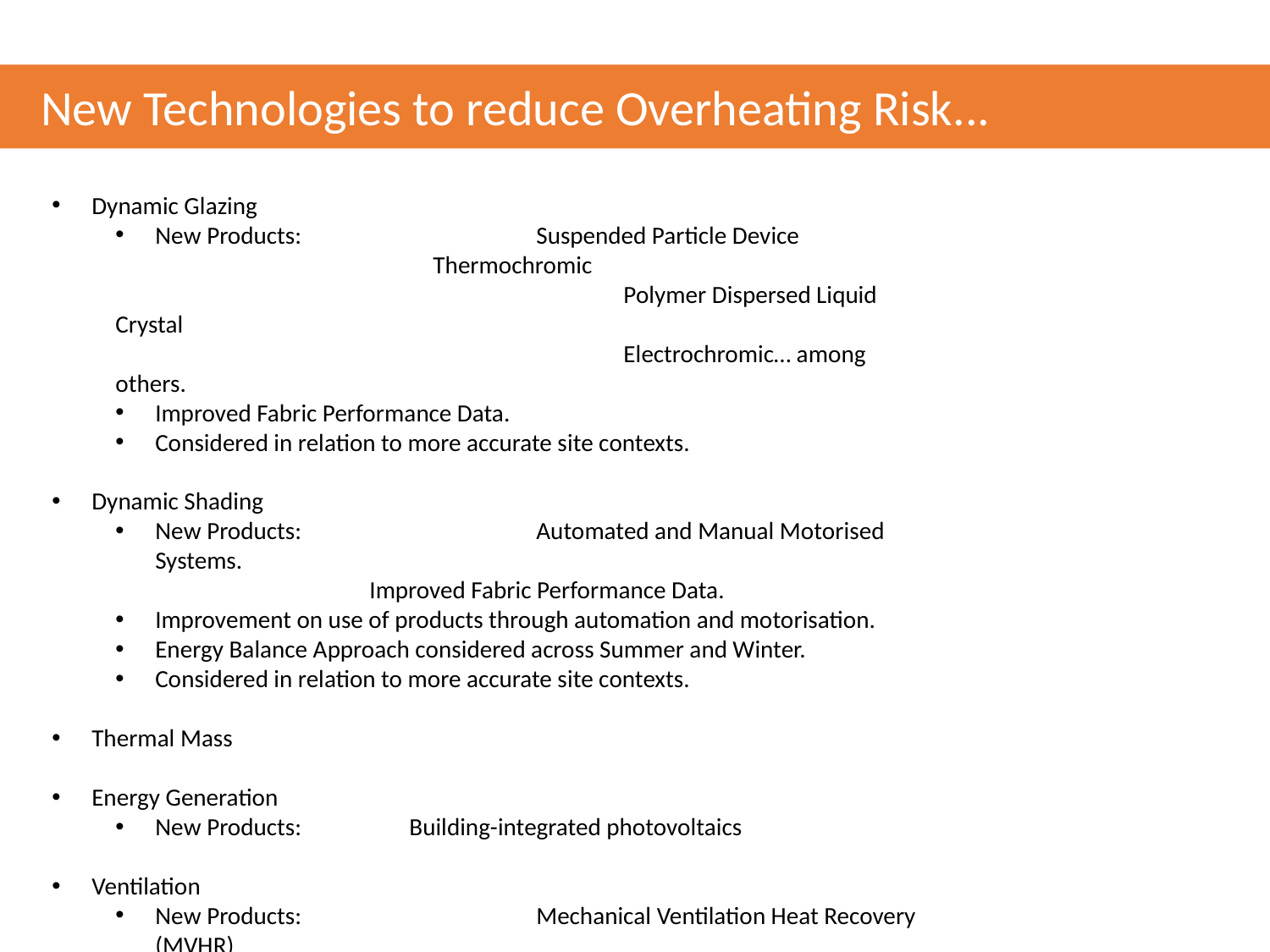

New Technologies to reduce Overheating Risk...

Dynamic Glazing
New Products:		Suspended Particle Device
	Thermochromic
				Polymer Dispersed Liquid Crystal
				Electrochromic… among others.
Improved Fabric Performance Data.
Considered in relation to more accurate site contexts.

Dynamic Shading
New Products:		Automated and Manual Motorised Systems.
Improved Fabric Performance Data.
Improvement on use of products through automation and motorisation.
Energy Balance Approach considered across Summer and Winter.
Considered in relation to more accurate site contexts.

Thermal Mass

Energy Generation
New Products: 	Building-integrated photovoltaics

Ventilation
New Products:		Mechanical Ventilation Heat Recovery (MVHR)
Accurate Natural Ventilation
Considered in relation to more accurate site contexts.